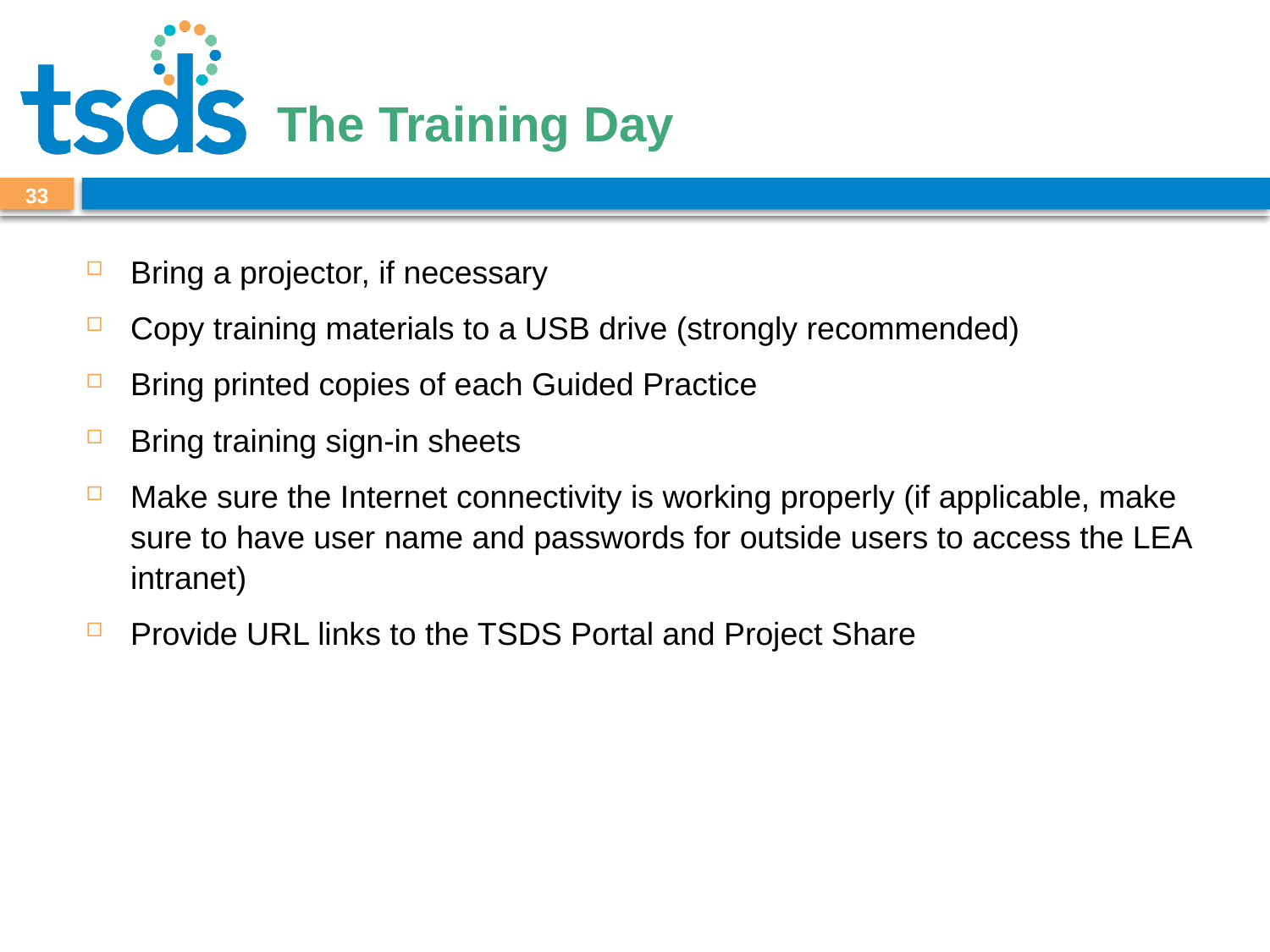

# The Training Day
33
Bring a projector, if necessary
Copy training materials to a USB drive (strongly recommended)
Bring printed copies of each Guided Practice
Bring training sign-in sheets
Make sure the Internet connectivity is working properly (if applicable, make sure to have user name and passwords for outside users to access the LEA intranet)
Provide URL links to the TSDS Portal and Project Share